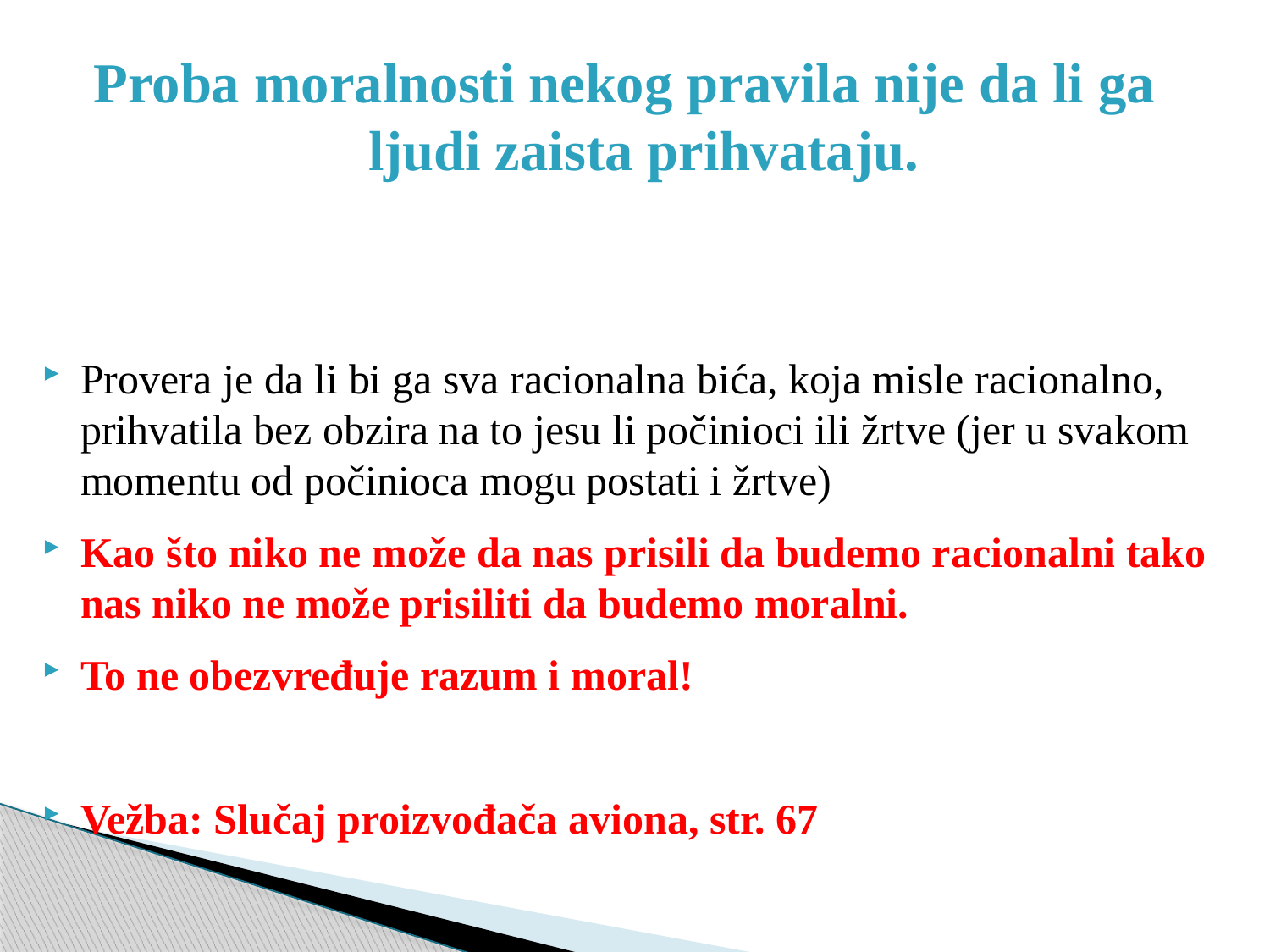

Proba moralnosti nekog pravila nije da li ga ljudi zaista prihvataju.

Provera je da li bi ga sva racionalna bića, koja misle racionalno, prihvatila bez obzira na to jesu li počinioci ili žrtve (jer u svakom momentu od počinioca mogu postati i žrtve)
Kao što niko ne može da nas prisili da budemo racionalni tako nas niko ne može prisiliti da budemo moralni.
To ne obezvređuje razum i moral!

Vežba: Slučaj proizvođača aviona, str. 67